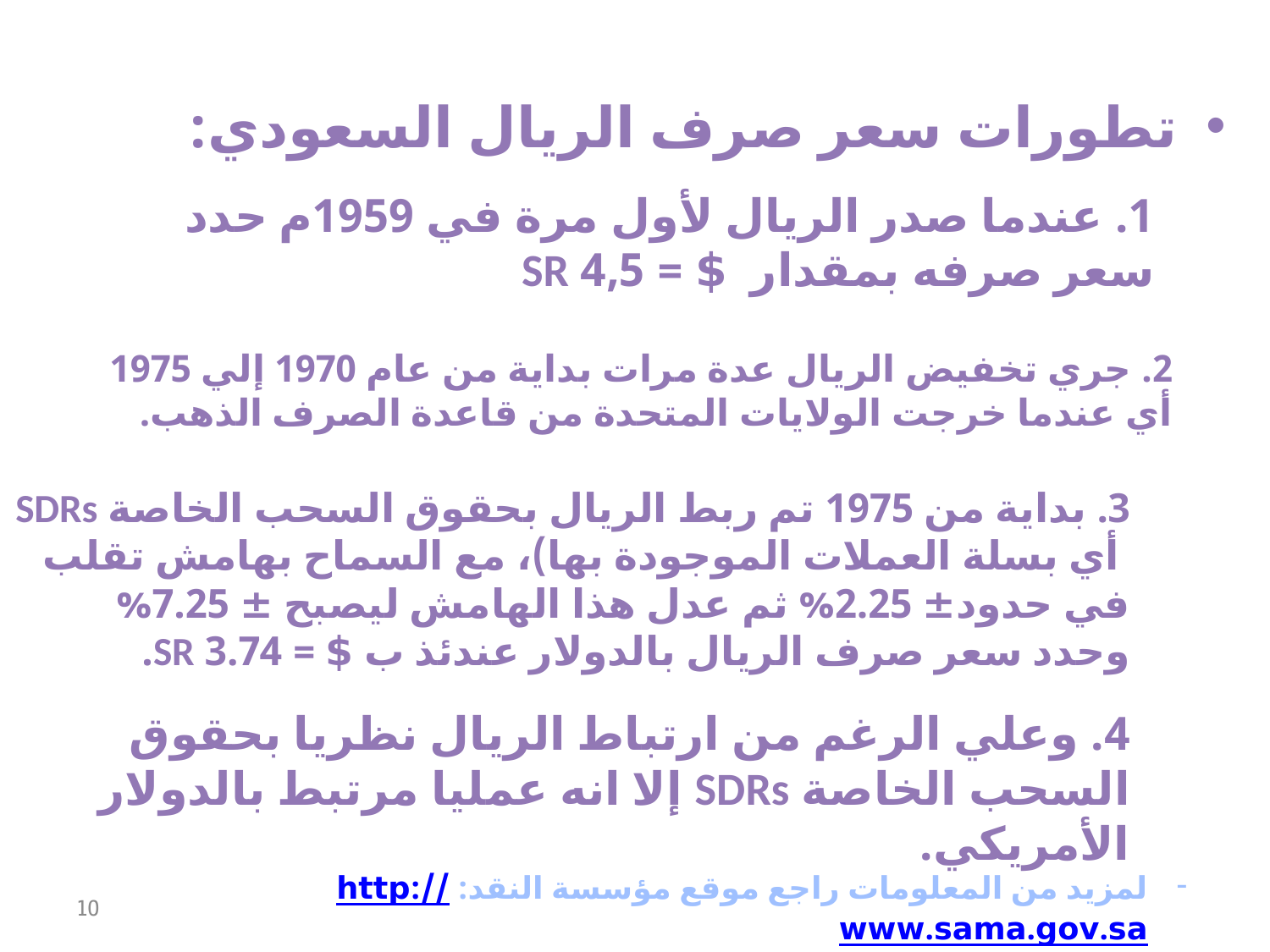

تطورات سعر صرف الريال السعودي:
1. عندما صدر الريال لأول مرة في 1959م حدد سعر صرفه 	بمقدار  $ = 4,5 SR
2. جري تخفيض الريال عدة مرات بداية من عام 1970 إلي 1975 أي عندما خرجت الولايات المتحدة من قاعدة الصرف الذهب.

3. بداية من 1975 تم ربط الريال بحقوق السحب الخاصة SDRs  أي بسلة العملات الموجودة بها)، مع السماح بهامش تقلب في حدود± 2.25% ثم عدل هذا الهامش ليصبح ± 7.25% وحدد سعر صرف الريال بالدولار عندئذ ب $ = 3.74 SR.
4. وعلي الرغم من ارتباط الريال نظريا بحقوق السحب الخاصة SDRs إلا انه عمليا مرتبط بالدولار الأمريكي.
لمزيد من المعلومات راجع موقع مؤسسة النقد: http://www.sama.gov.sa

10